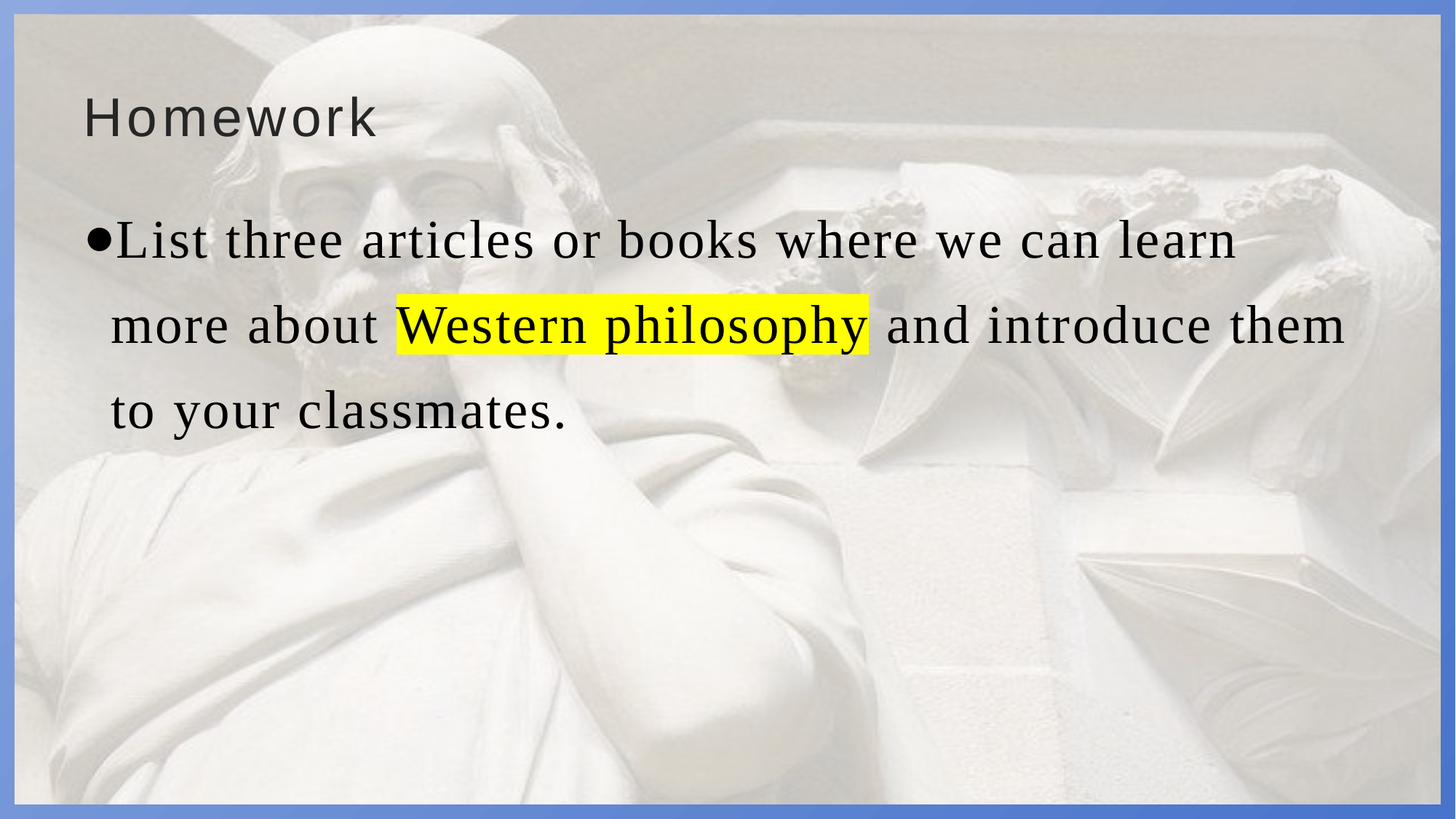

# Homework
List three articles or books where we can learn more about Western philosophy and introduce them to your classmates.